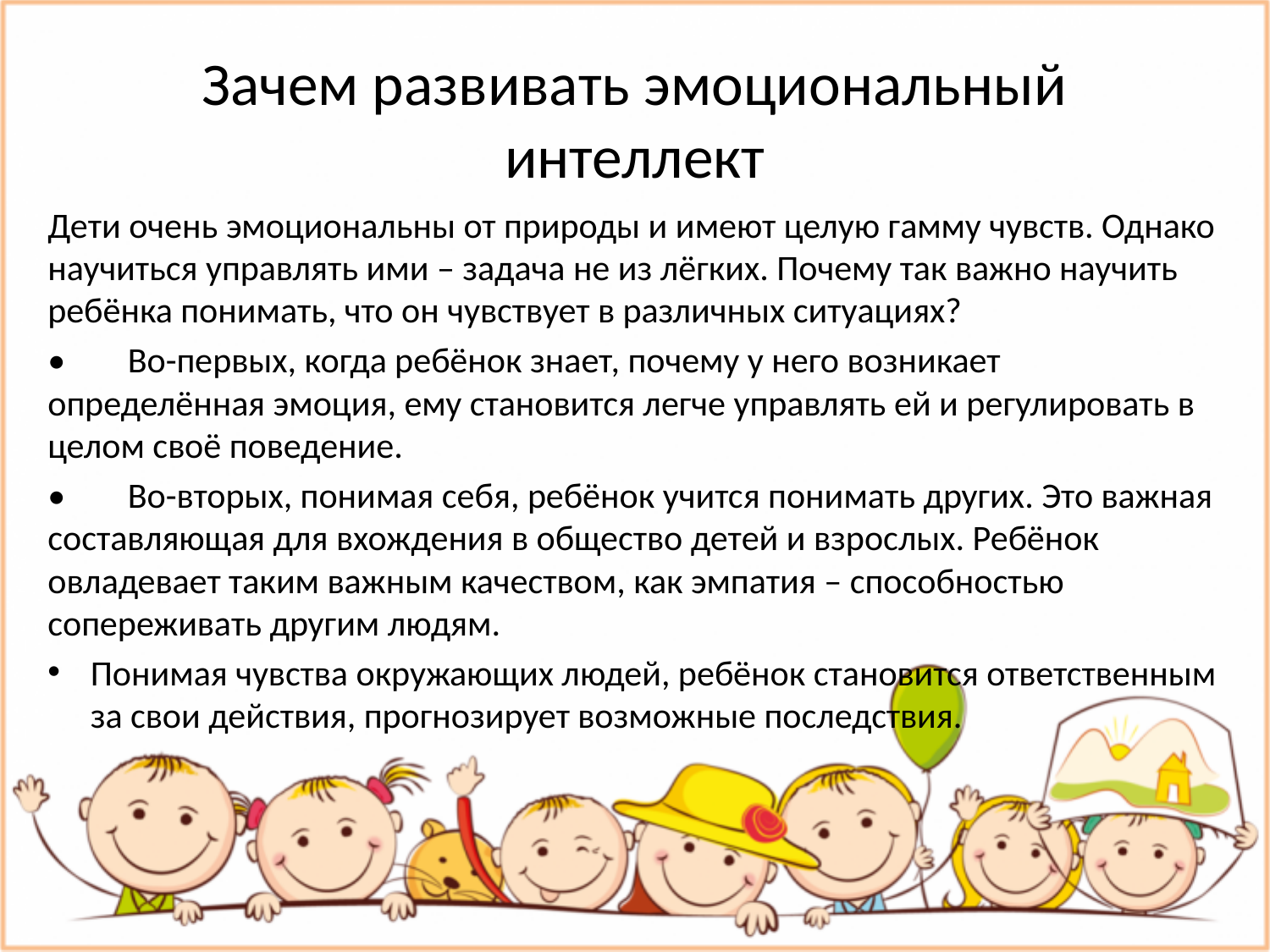

# Зачем развивать эмоциональный интеллект
Дети очень эмоциональны от природы и имеют целую гамму чувств. Однако научиться управлять ими – задача не из лёгких. Почему так важно научить ребёнка понимать, что он чувствует в различных ситуациях?
•	Во-первых, когда ребёнок знает, почему у него возникает определённая эмоция, ему становится легче управлять ей и регулировать в целом своё поведение.
•	Во-вторых, понимая себя, ребёнок учится понимать других. Это важная составляющая для вхождения в общество детей и взрослых. Ребёнок овладевает таким важным качеством, как эмпатия – способностью сопереживать другим людям.
Понимая чувства окружающих людей, ребёнок становится ответственным за свои действия, прогнозирует возможные последствия.